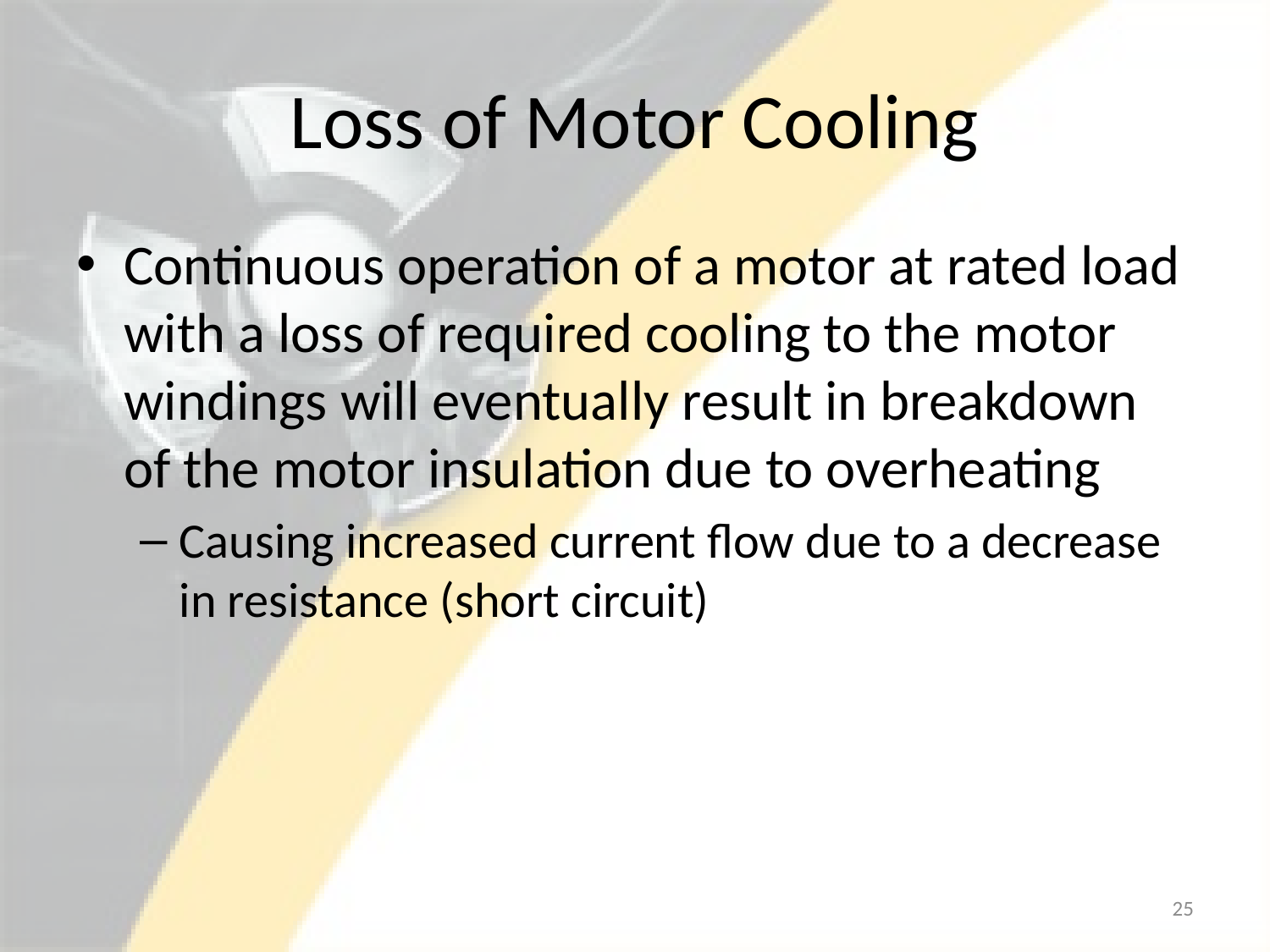

# Loss of Motor Cooling
Continuous operation of a motor at rated load with a loss of required cooling to the motor windings will eventually result in breakdown of the motor insulation due to overheating
Causing increased current flow due to a decrease in resistance (short circuit)
25